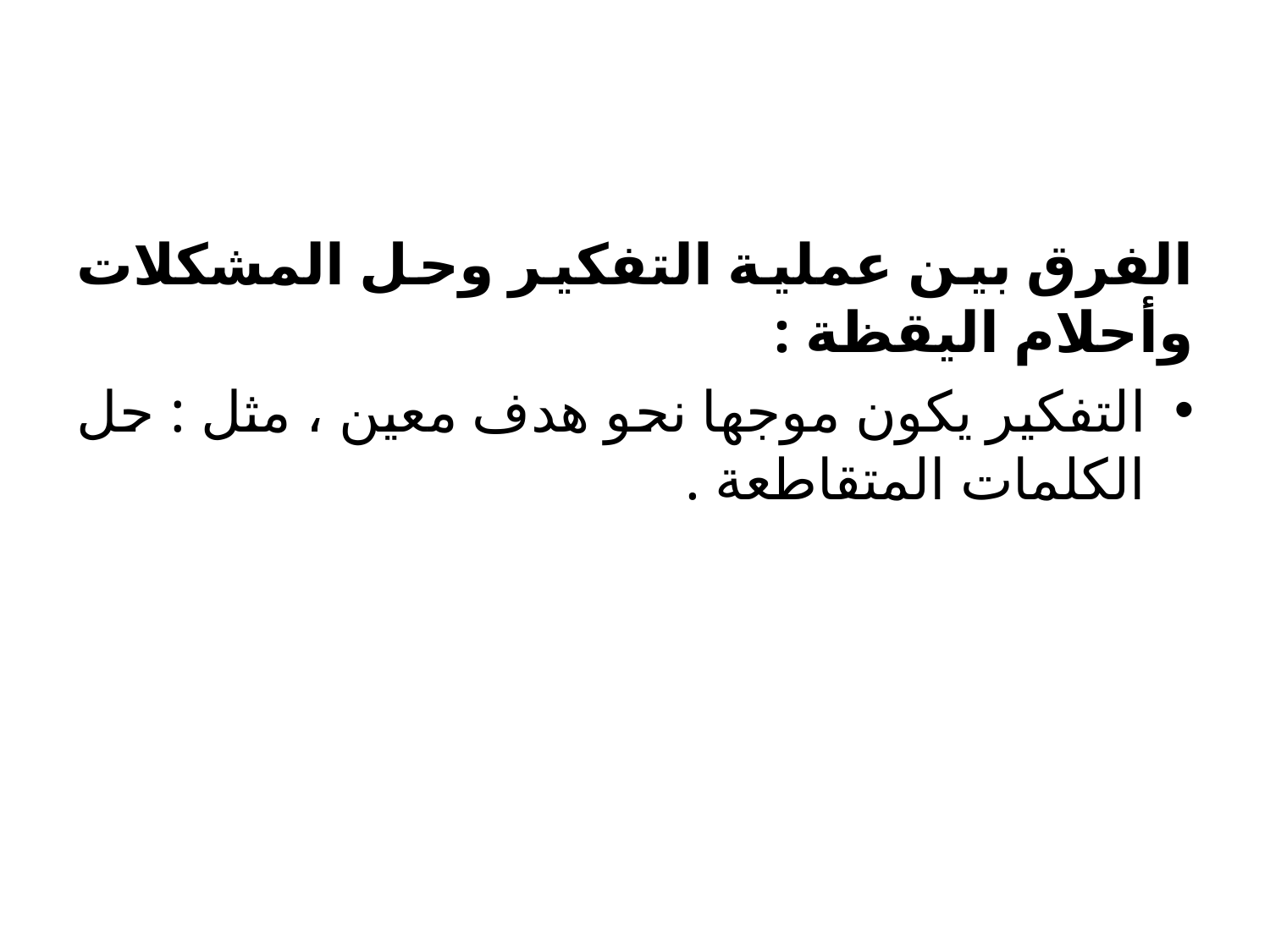

#
الفرق بين عملية التفكير وحل المشكلات وأحلام اليقظة :
التفكير يكون موجها نحو هدف معين ، مثل : حل الكلمات المتقاطعة .